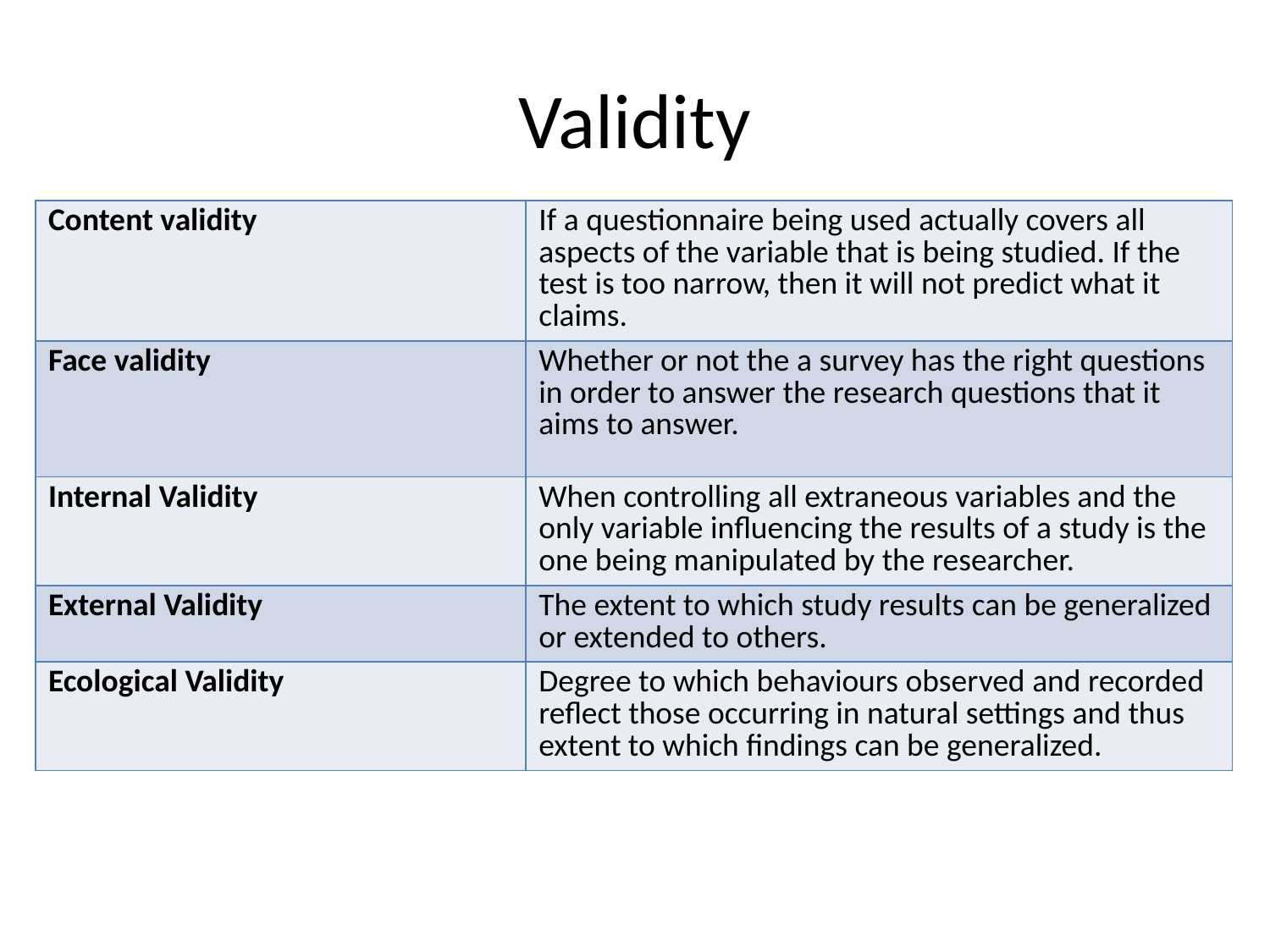

# Validity
| Content validity | If a questionnaire being used actually covers all aspects of the variable that is being studied. If the test is too narrow, then it will not predict what it claims. |
| --- | --- |
| Face validity | Whether or not the a survey has the right questions in order to answer the research questions that it aims to answer. |
| Internal Validity | When controlling all extraneous variables and the only variable influencing the results of a study is the one being manipulated by the researcher. |
| External Validity | The extent to which study results can be generalized or extended to others. |
| Ecological Validity | Degree to which behaviours observed and recorded reflect those occurring in natural settings and thus extent to which findings can be generalized. |